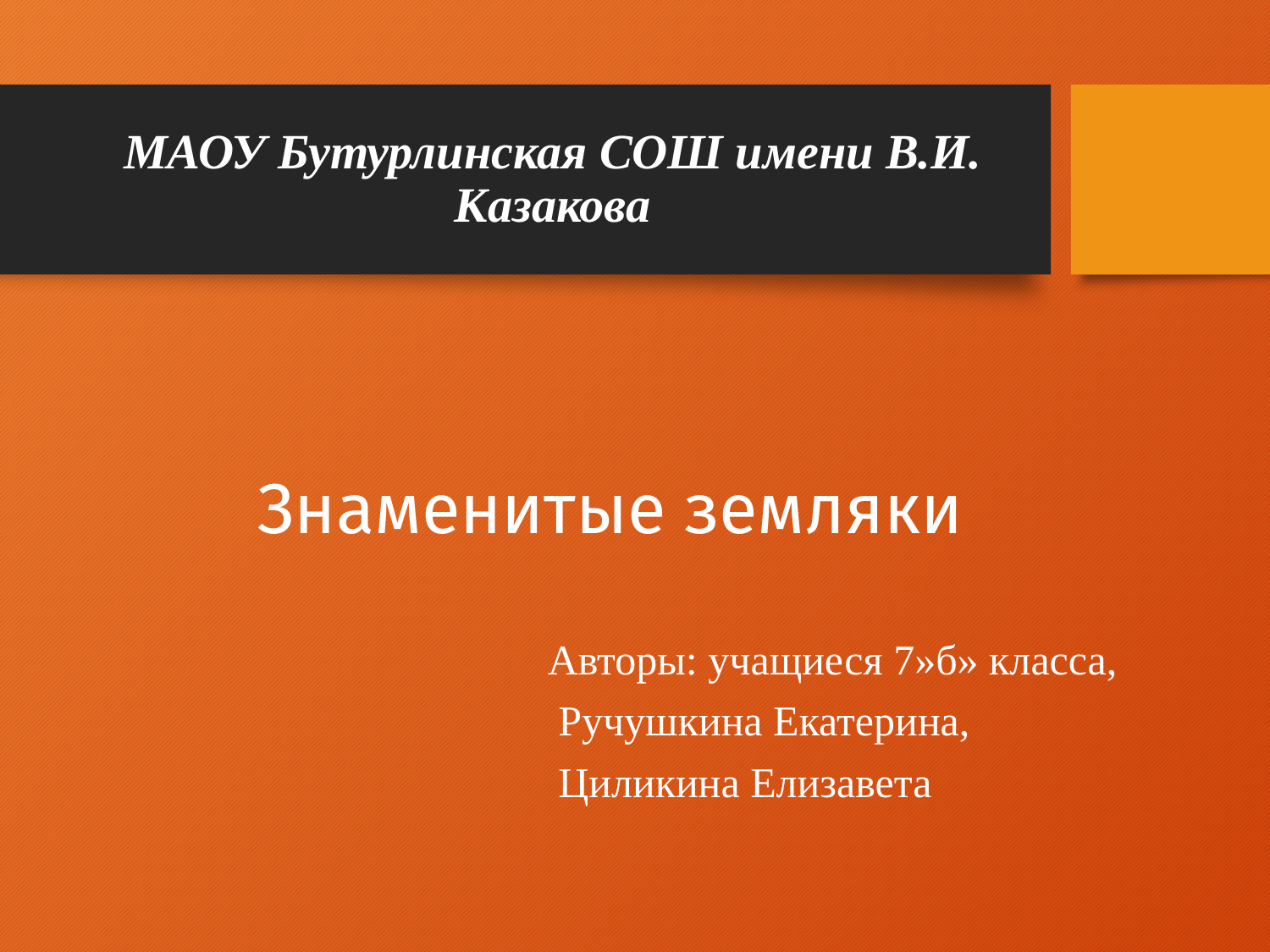

# МАОУ Бутурлинская СОШ имени В.И. Казакова
Знаменитые земляки
Авторы: учащиеся 7»б» класса,
 Ручушкина Екатерина,
 Циликина Елизавета